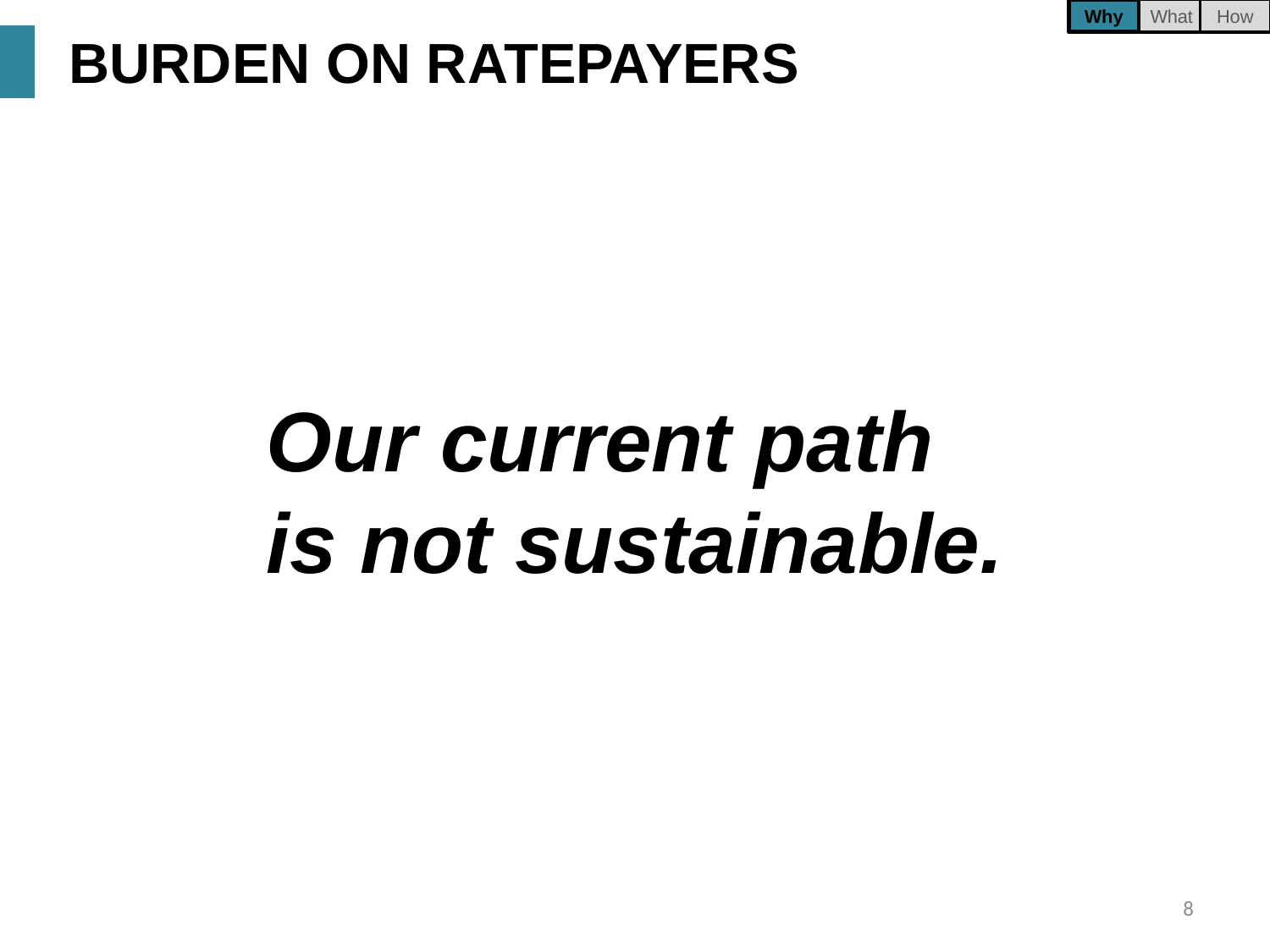

Why
What
How
BURDEN ON RATEPAYERS

Our current path
is not sustainable.
8